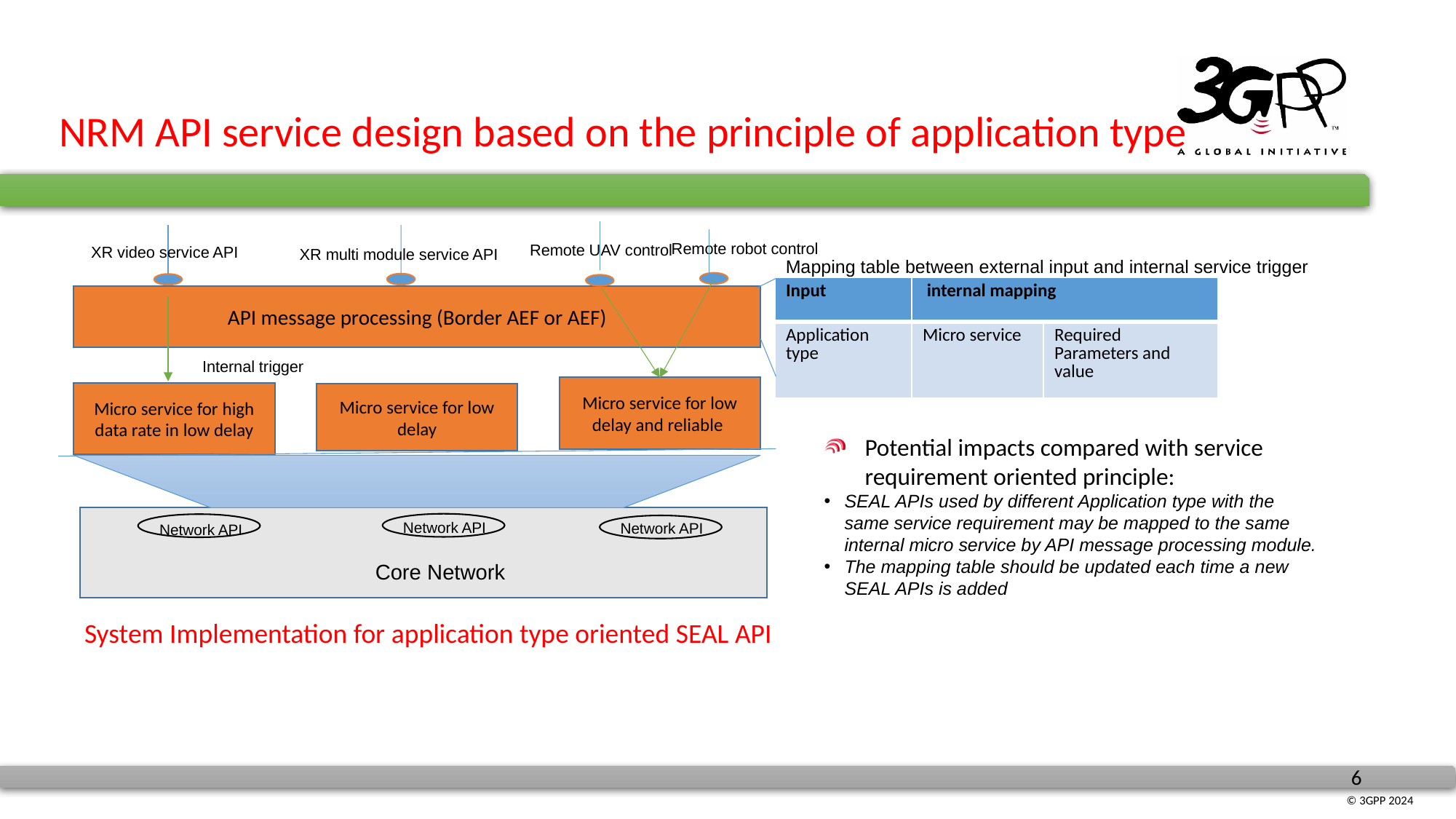

# NRM API service design based on the principle of application type
Remote robot control
Remote UAV control
XR video service API

API message processing (Border AEF or AEF)
Internal trigger
Micro service for low delay and reliable
Micro service for high data rate in low delay
Micro service for low delay

Network API
Network API

Network API

Core Network
XR multi module service API
Mapping table between external input and internal service trigger

| Input | internal mapping |  |
| --- | --- | --- |
| Application type | Micro service | Required Parameters and value |
Potential impacts compared with service requirement oriented principle:
SEAL APIs used by different Application type with the same service requirement may be mapped to the same internal micro service by API message processing module.
The mapping table should be updated each time a new SEAL APIs is added

System Implementation for application type oriented SEAL API